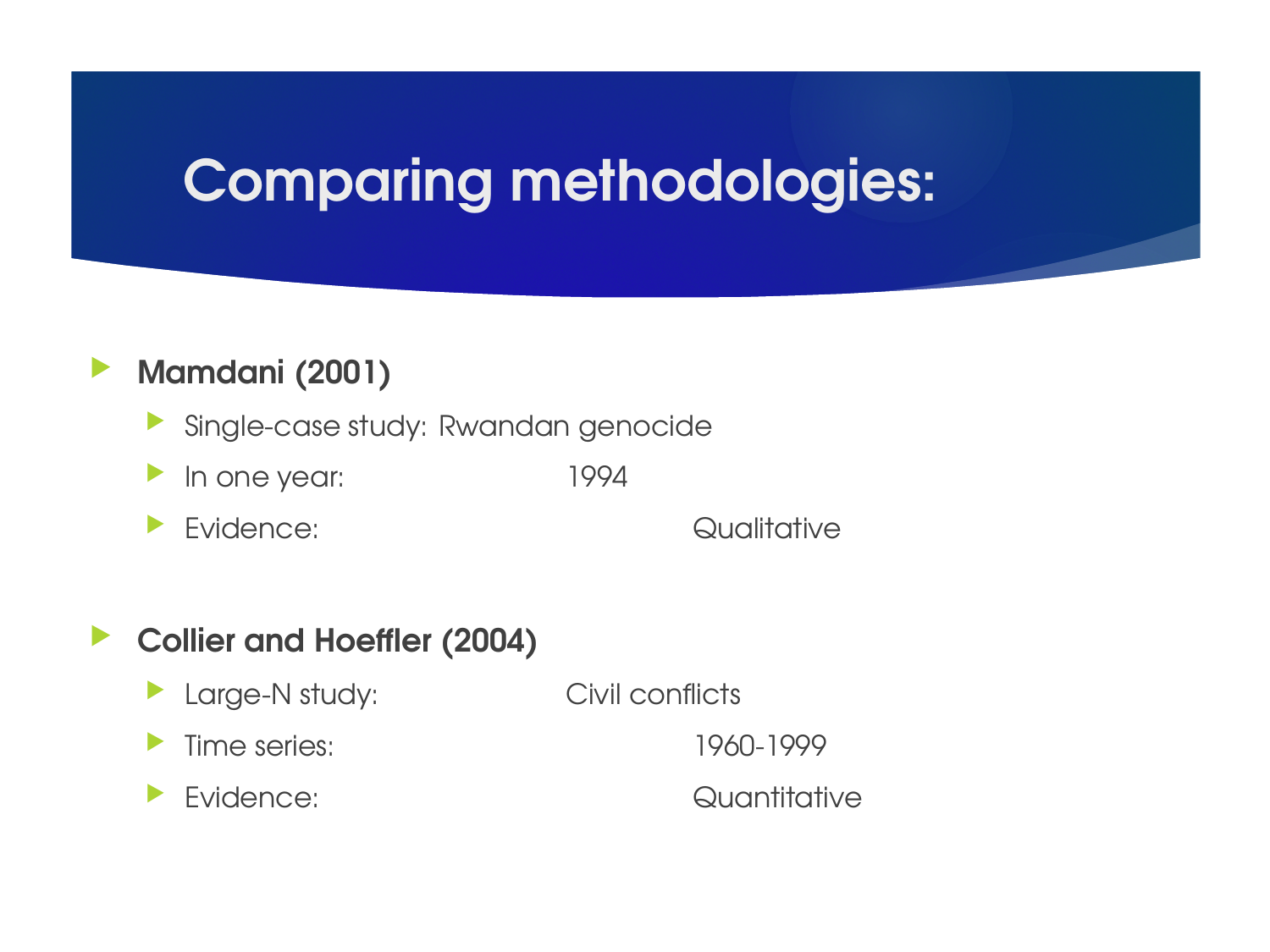

# Comparing methodologies:
Mamdani (2001)
Single-case study:	Rwandan genocide
In one year:		1994
Evidence:			Qualitative

Collier and Hoeffler (2004)
Large-N study:		Civil conflicts
Time series:			1960-1999
Evidence:			Quantitative